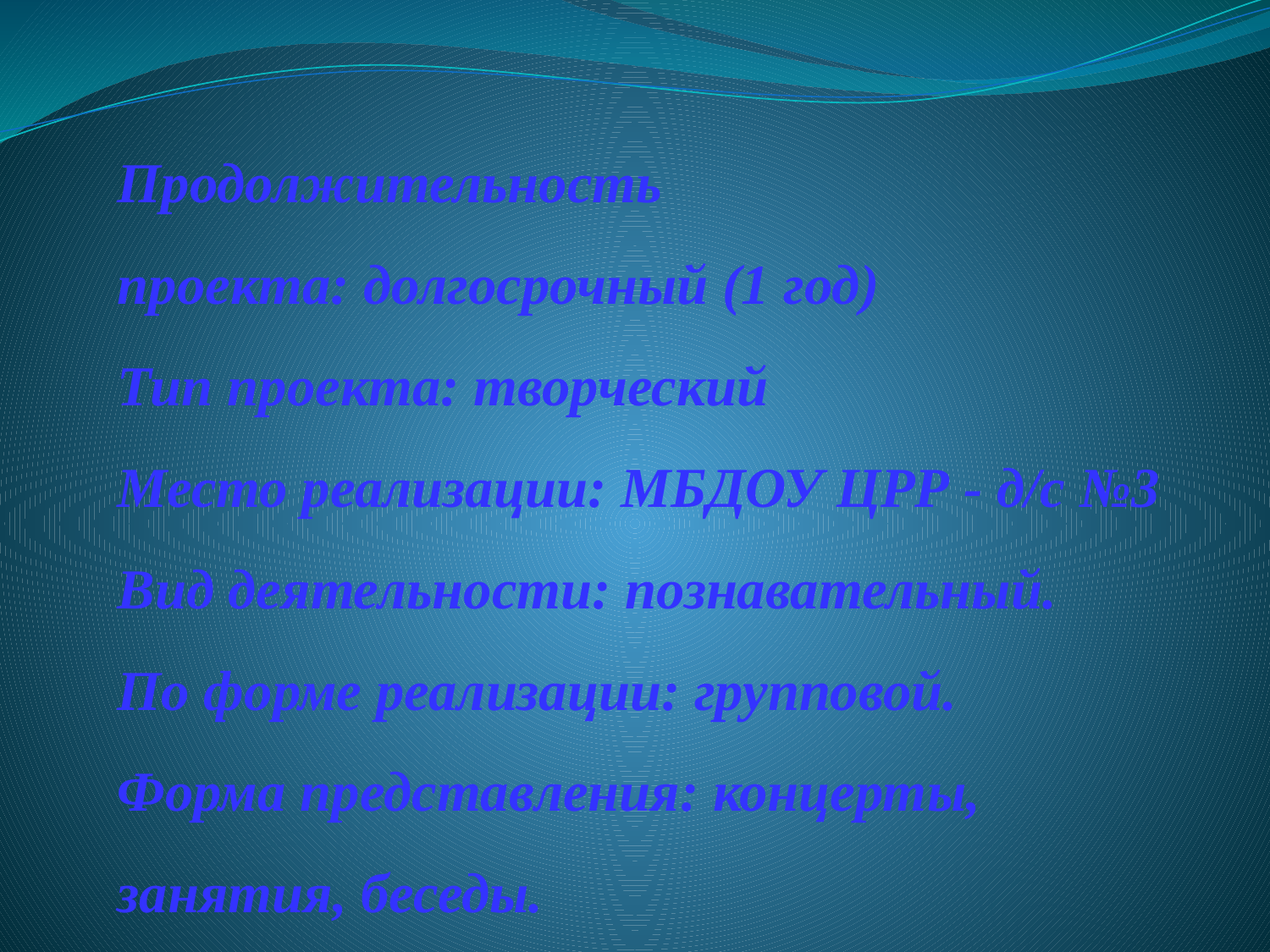

Продолжительность проекта: долгосрочный (1 год)
Тип проекта: творческий
Место реализации: МБДОУ ЦРР - д/с №3
Вид деятельности: познавательный.
По форме реализации: групповой.
Форма представления: концерты,  занятия, беседы.